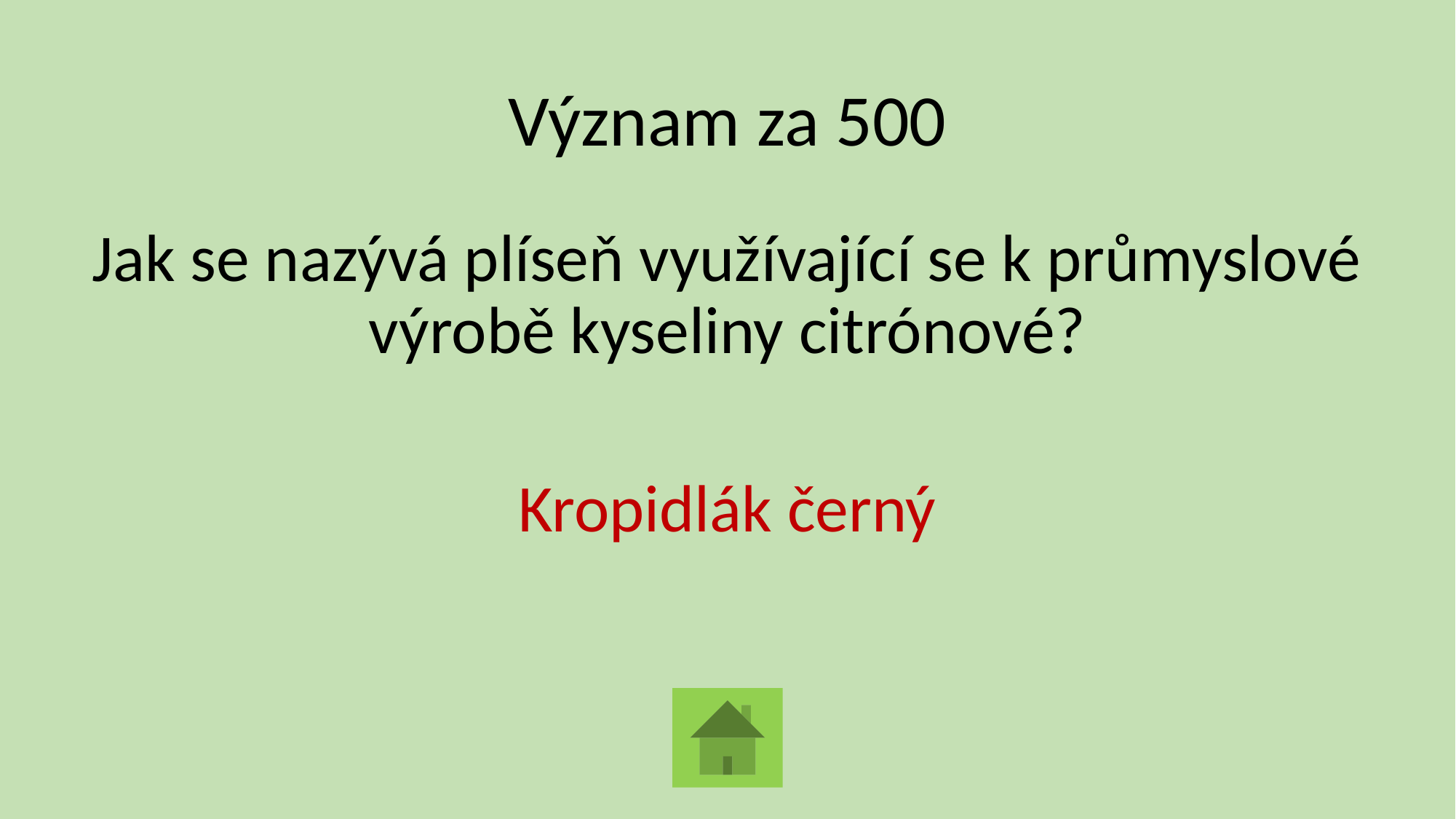

# Význam za 500
Jak se nazývá plíseň využívající se k průmyslové výrobě kyseliny citrónové?
Kropidlák černý